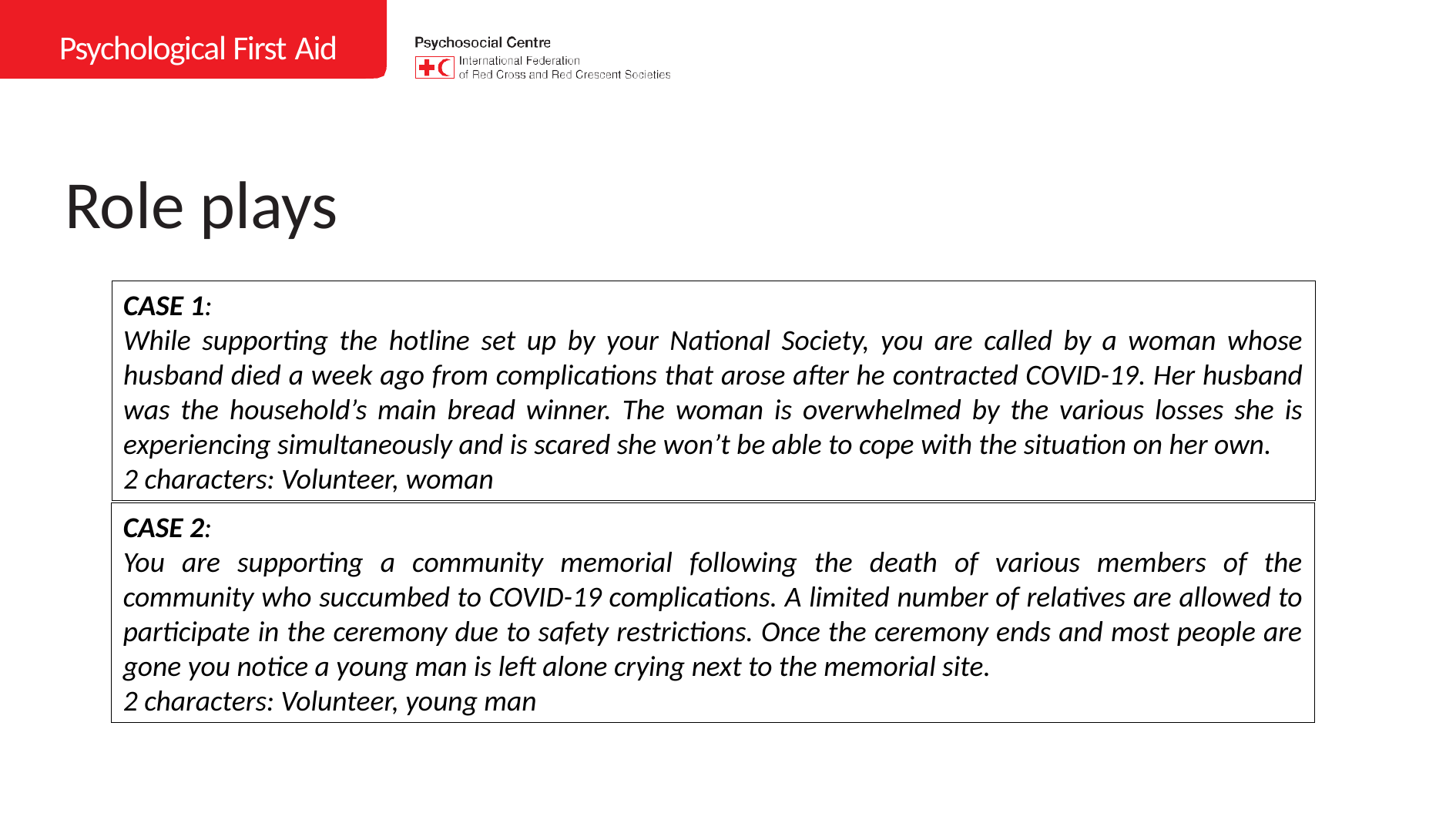

Psychological First Aid

# Role plays
CASE 1:
While supporting the hotline set up by your National Society, you are called by a woman whose husband died a week ago from complications that arose after he contracted COVID-19. Her husband was the household’s main bread winner. The woman is overwhelmed by the various losses she is experiencing simultaneously and is scared she won’t be able to cope with the situation on her own.
2 characters: Volunteer, woman
CASE 2:
You are supporting a community memorial following the death of various members of the community who succumbed to COVID-19 complications. A limited number of relatives are allowed to participate in the ceremony due to safety restrictions. Once the ceremony ends and most people are gone you notice a young man is left alone crying next to the memorial site.
2 characters: Volunteer, young man
CARL WHETHAM / IFRC